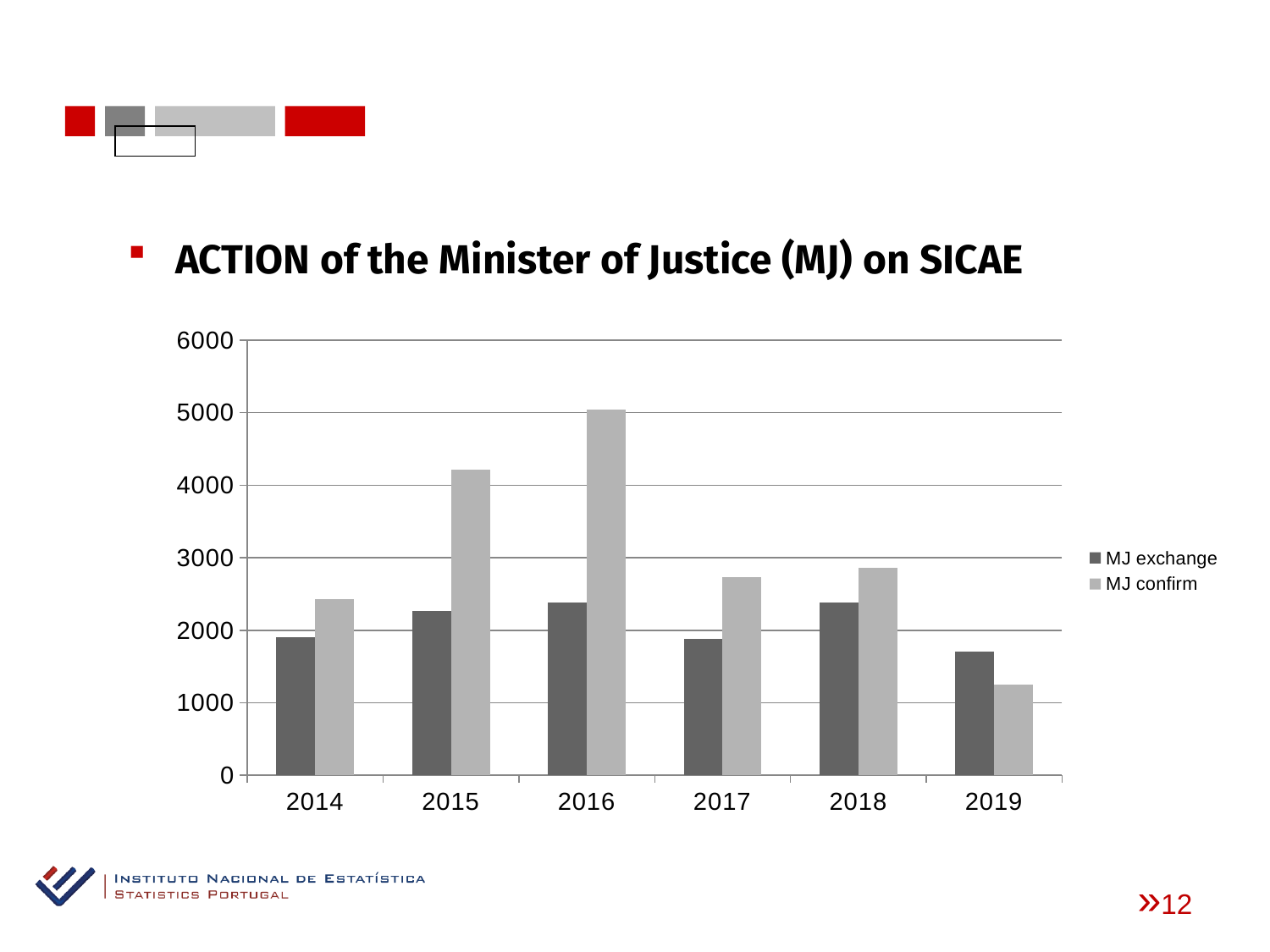

# ACTION of the Minister of Justice (MJ) on SICAE

### Chart

| Category | MJ exchange | MJ confirm |
|---|---|---|
| 2014 | 1900.0 | 2434.0 |
| 2015 | 2263.0 | 4214.0 |
| 2016 | 2387.0 | 5037.0 |
| 2017 | 1878.0 | 2730.0 |
| 2018 | 2382.0 | 2859.0 |
| 2019 | 1700.0 | 1249.0 |